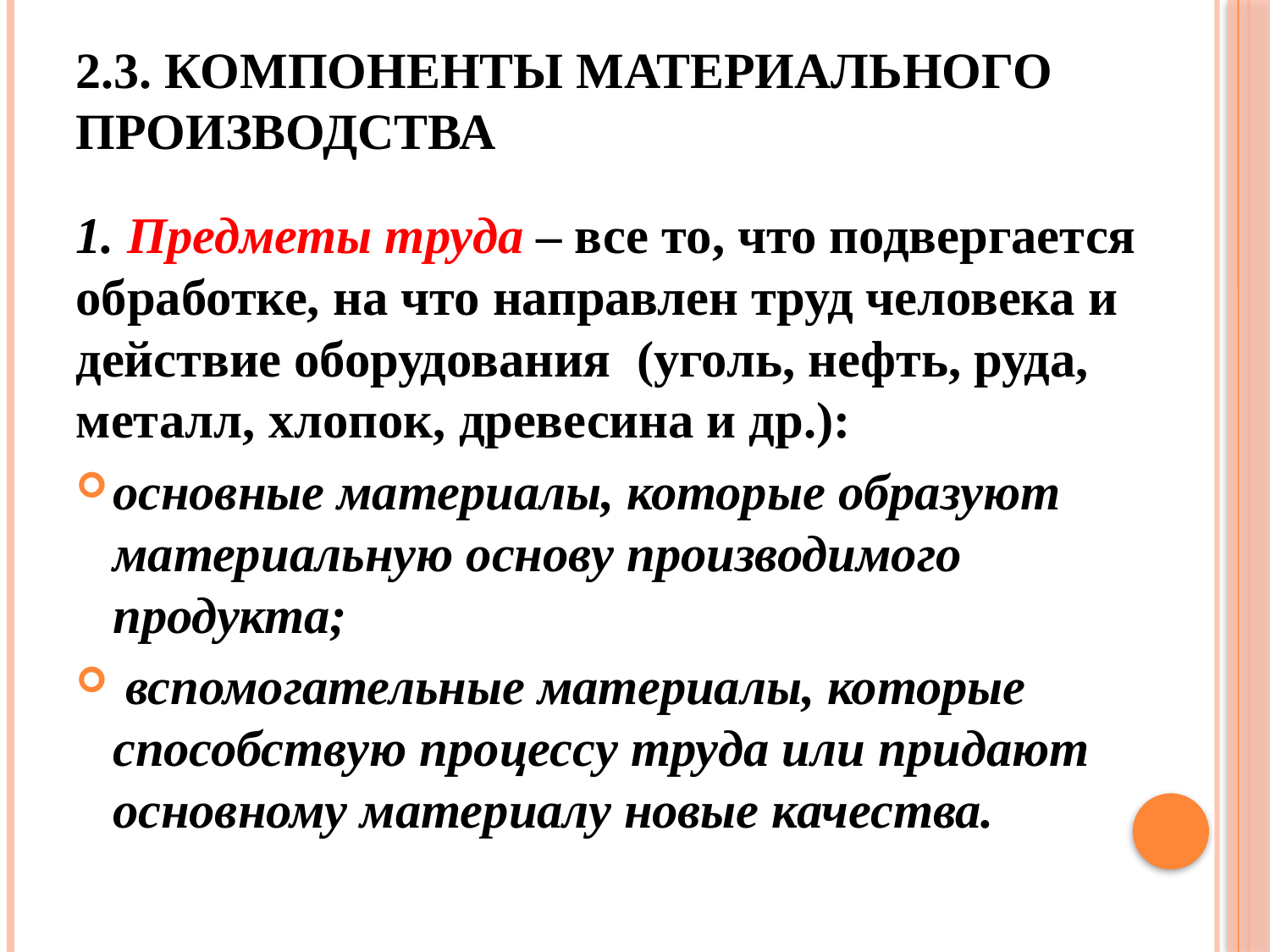

# 2.3. Компоненты материального производства
1. Предметы труда – все то, что подвергается обработке, на что направлен труд человека и действие оборудования  (уголь, нефть, руда, металл, хлопок, древесина и др.):
основные материалы, которые образуют материальную основу производимого продукта;
 вспомогательные материалы, которые способствую процессу труда или придают основному материалу новые качества.